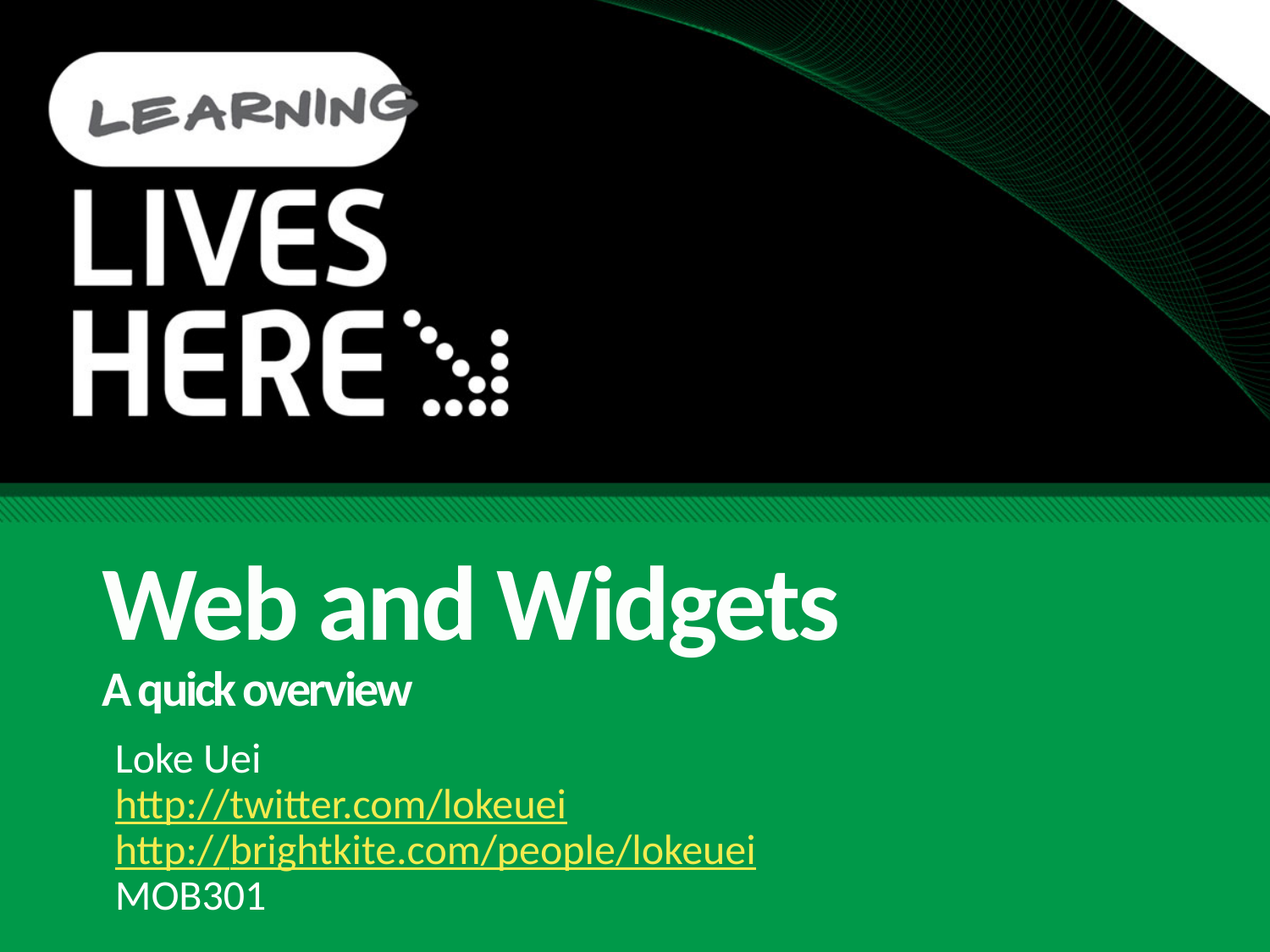

# Web and Widgets A quick overview
Loke Uei
http://twitter.com/lokeuei
http://brightkite.com/people/lokeuei
MOB301